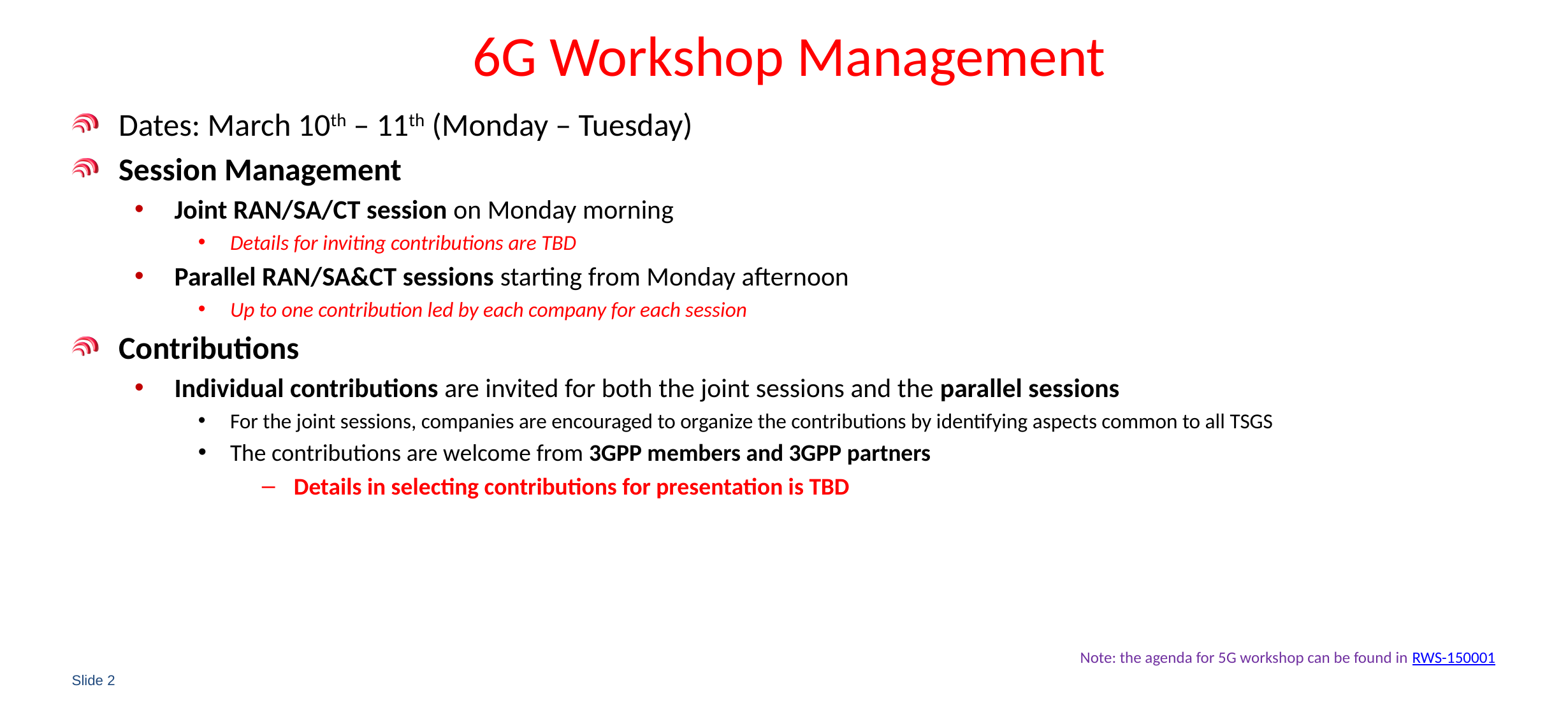

# 6G Workshop Management
Dates: March 10th – 11th (Monday – Tuesday)
Session Management
Joint RAN/SA/CT session on Monday morning
Details for inviting contributions are TBD
Parallel RAN/SA&CT sessions starting from Monday afternoon
Up to one contribution led by each company for each session
Contributions
Individual contributions are invited for both the joint sessions and the parallel sessions
For the joint sessions, companies are encouraged to organize the contributions by identifying aspects common to all TSGS
The contributions are welcome from 3GPP members and 3GPP partners
Details in selecting contributions for presentation is TBD

Note: the agenda for 5G workshop can be found in RWS-150001